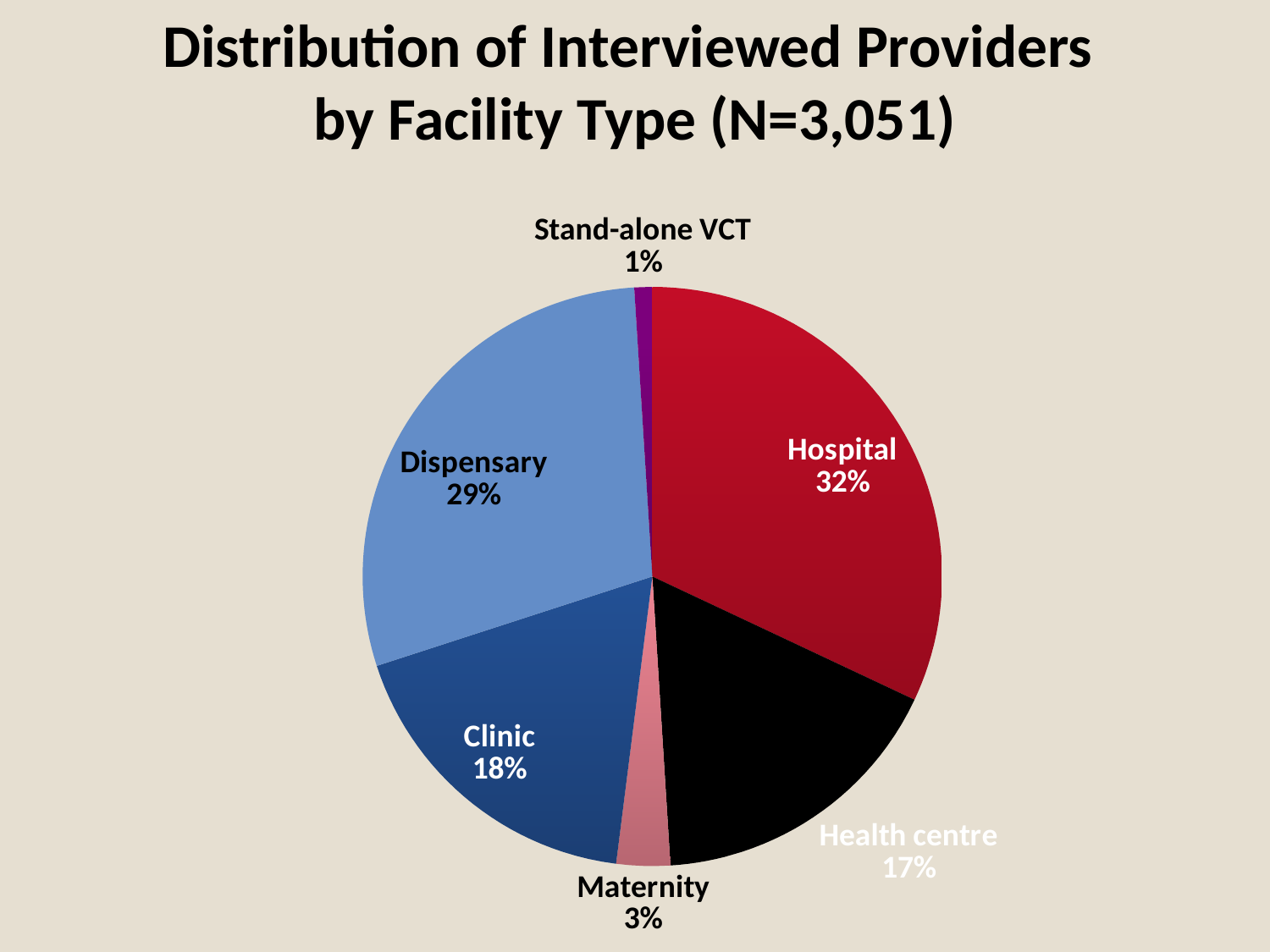

# Distribution of Interviewed Providers by Facility Type (N=3,051)

### Chart

| Category | Sales |
|---|---|
| Hospital | 32.0 |
| Health centre | 17.0 |
| Maternity | 3.0 |
| Clinic | 18.0 |
| Dispensary | 29.0 |
| Stand-alone VCT | 1.0 |